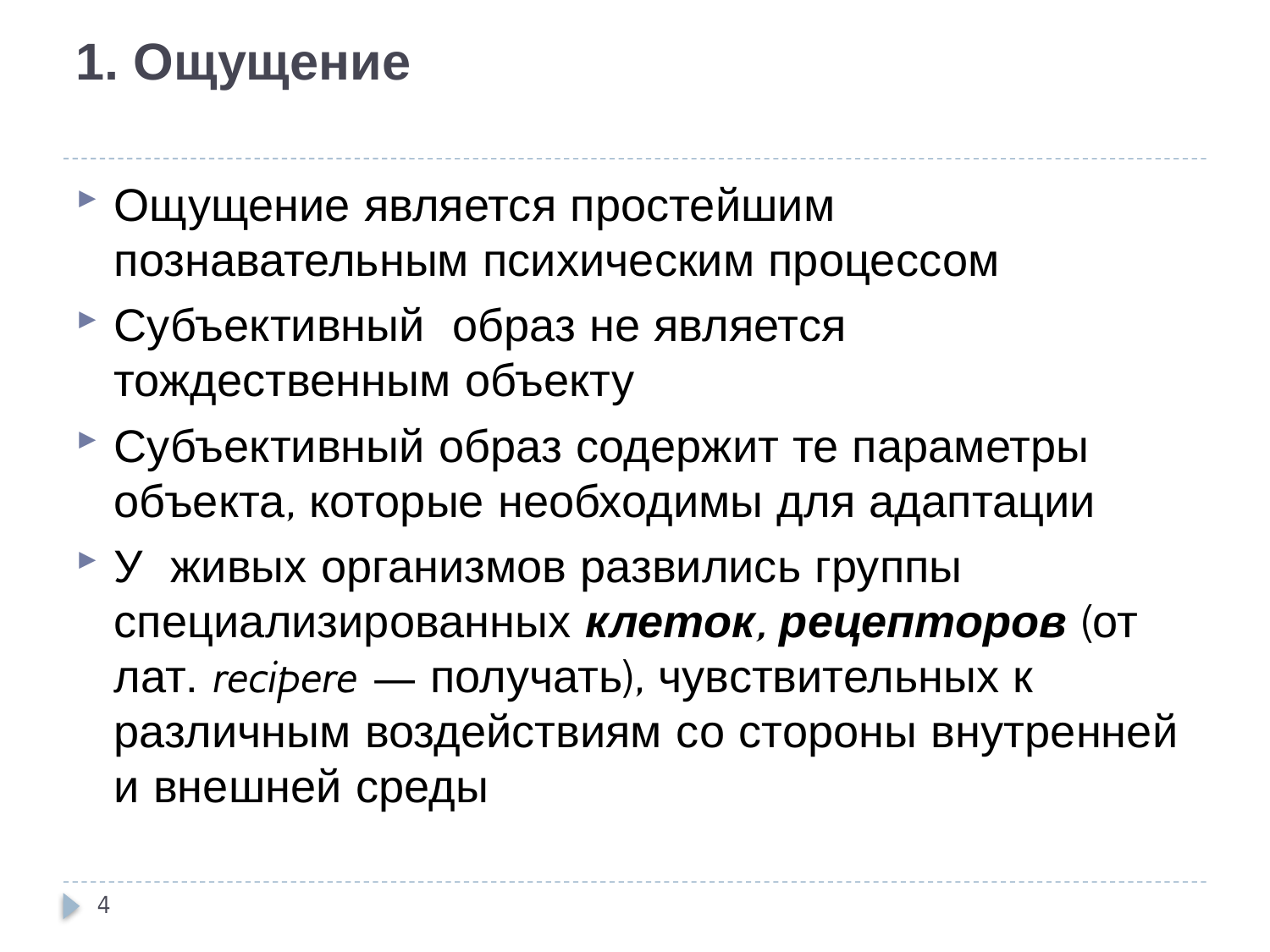

# 1. Ощущение
Ощущение является простейшим познавательным психическим процессом
Субъективный  образ не является тождественным объекту
Субъективный образ содержит те параметры объекта, которые необходимы для адаптации
У  живых организмов развились группы специализированных клеток, рецепторов (от лат. recipere — получать), чувствительных к различным воздействиям со стороны внутренней и внешней среды
4